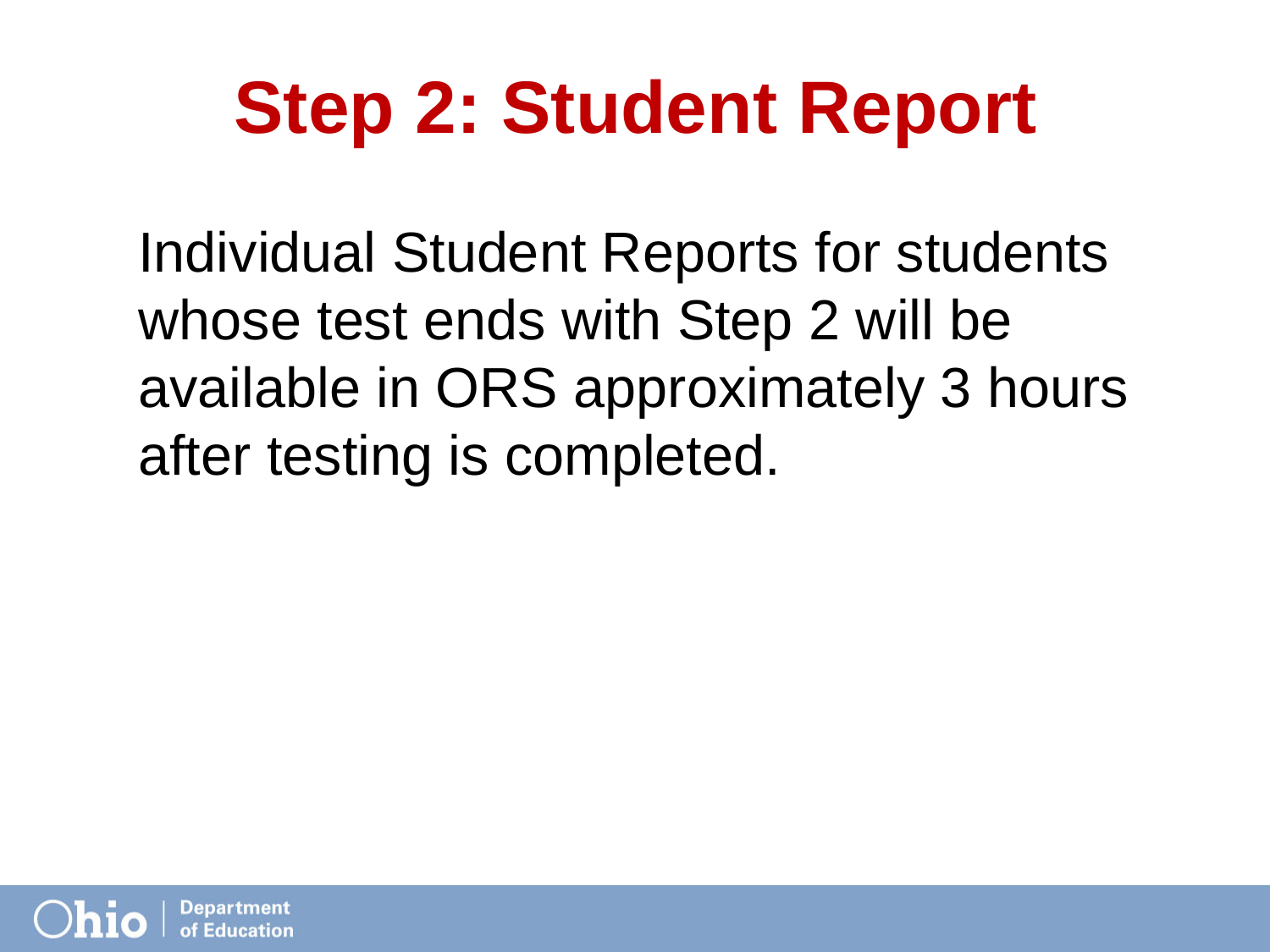

# Step 2: Student Report
Individual Student Reports for students whose test ends with Step 2 will be available in ORS approximately 3 hours after testing is completed.